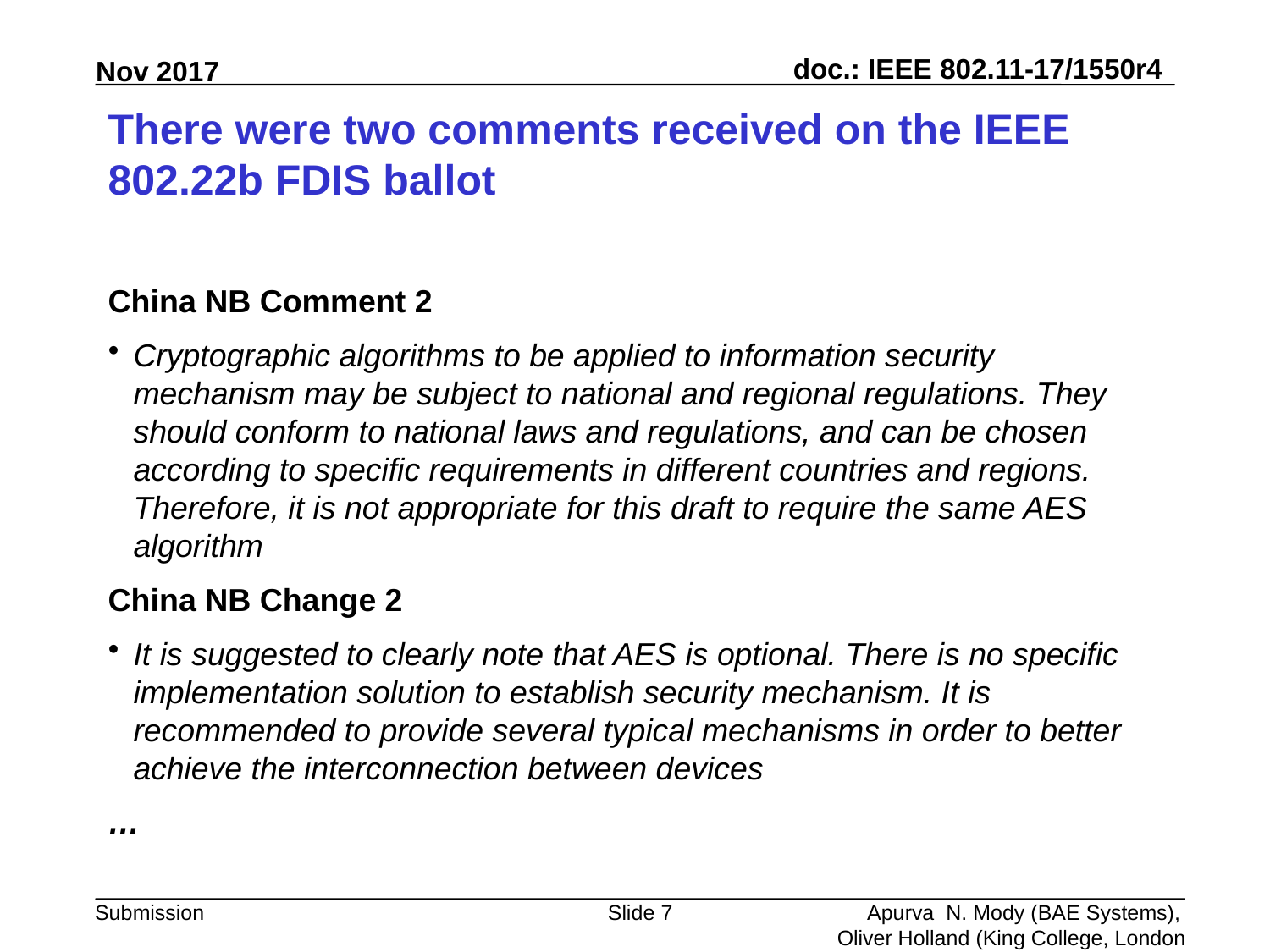

# There were two comments received on the IEEE 802.22b FDIS ballot
China NB Comment 2
Cryptographic algorithms to be applied to information security mechanism may be subject to national and regional regulations. They should conform to national laws and regulations, and can be chosen according to specific requirements in different countries and regions. Therefore, it is not appropriate for this draft to require the same AES algorithm
China NB Change 2
It is suggested to clearly note that AES is optional. There is no specific implementation solution to establish security mechanism. It is recommended to provide several typical mechanisms in order to better achieve the interconnection between devices
…
Slide 7
Apurva  N. Mody (BAE Systems),
Oliver Holland (King College, London